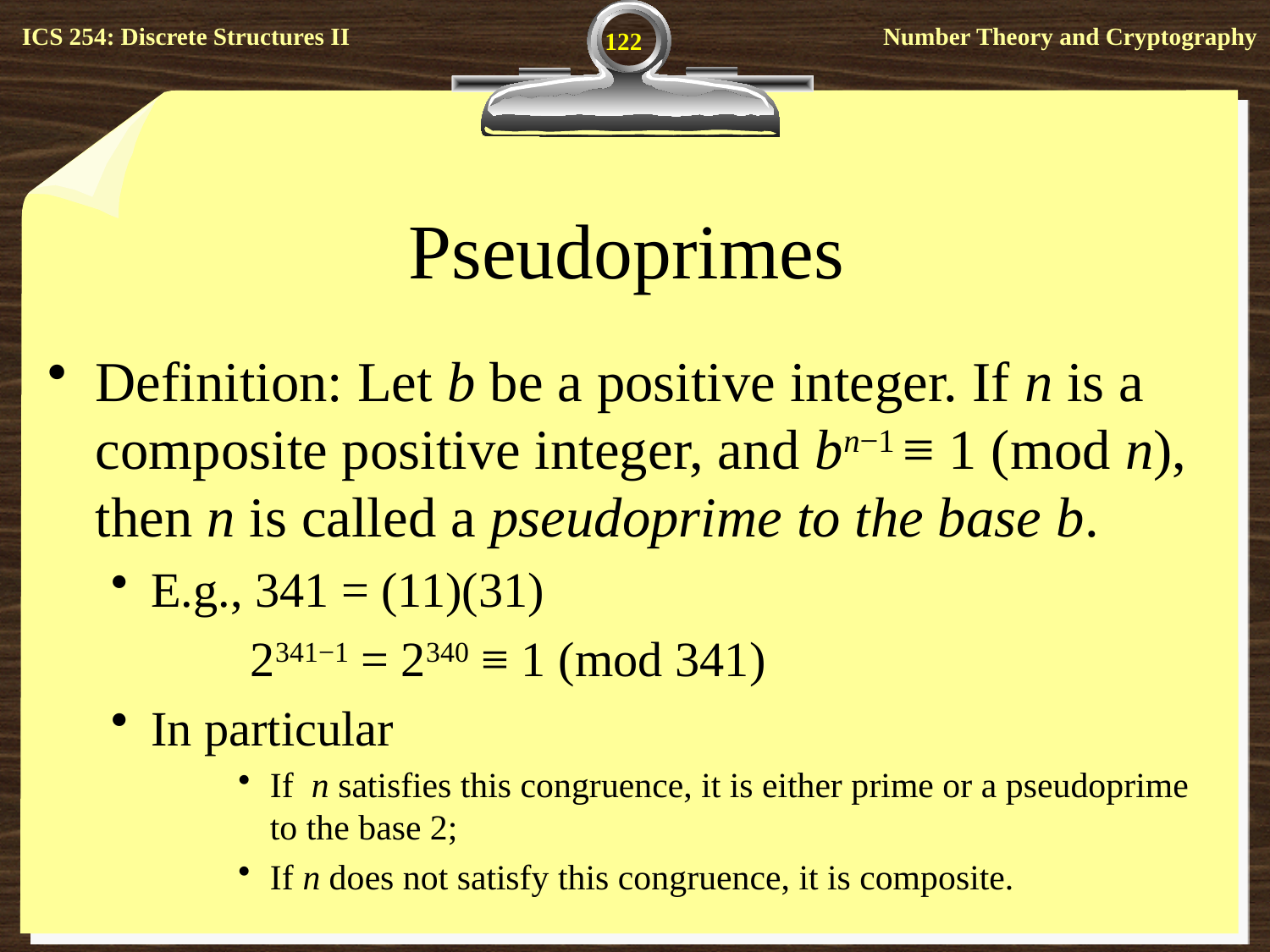

122
# Pseudoprimes
Definition: Let b be a positive integer. If n is a composite positive integer, and bn−1 ≡ 1 (mod n), then n is called a pseudoprime to the base b.
E.g., 341 = (11)(31)
	 2341−1 = 2340 ≡ 1 (mod 341)
In particular
If  n satisfies this congruence, it is either prime or a pseudoprime to the base 2;
If n does not satisfy this congruence, it is composite.